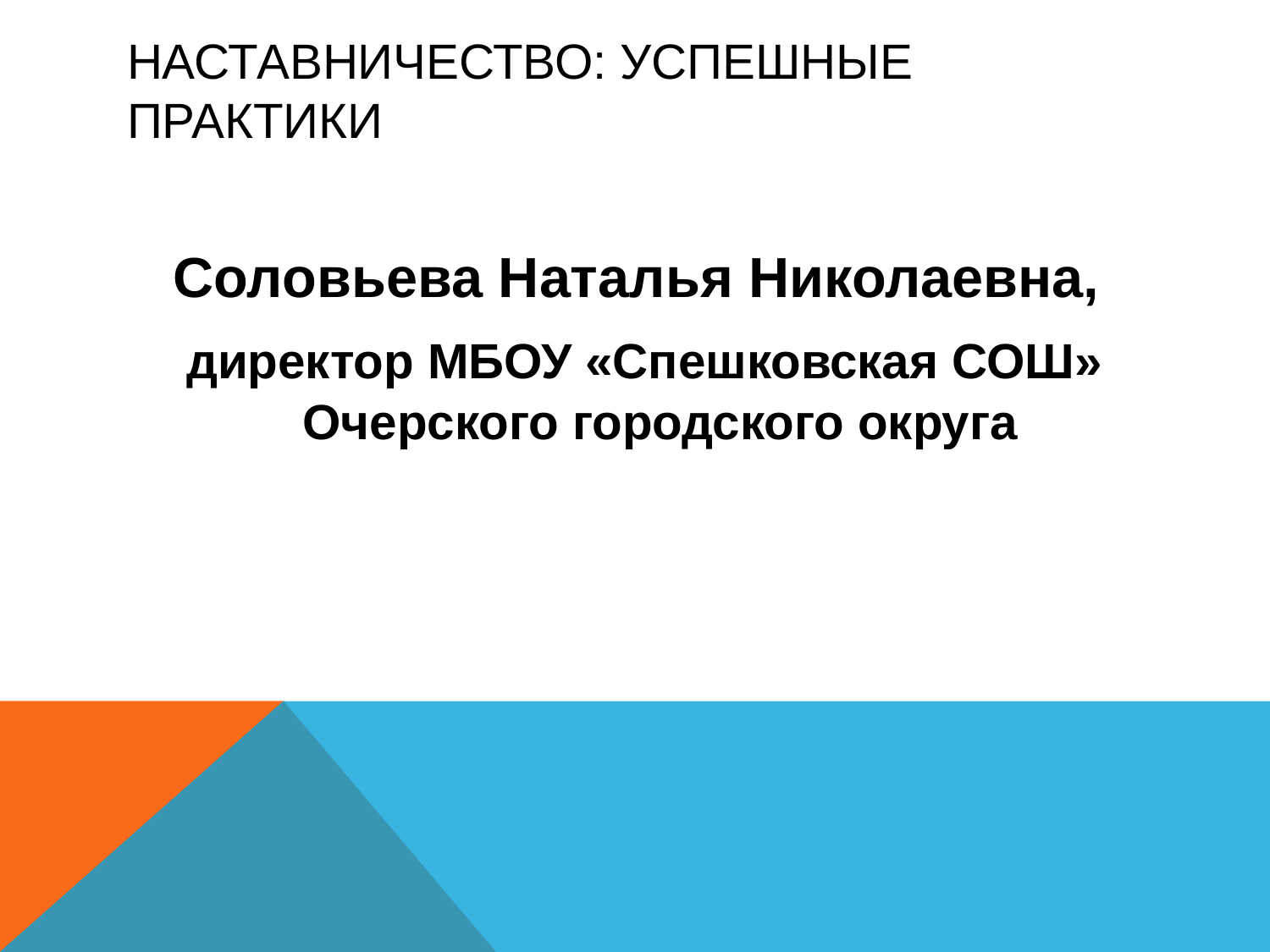

# Наставничество: успешные практики

Соловьева Наталья Николаевна,
 директор МБОУ «Спешковская СОШ» Очерского городского округа